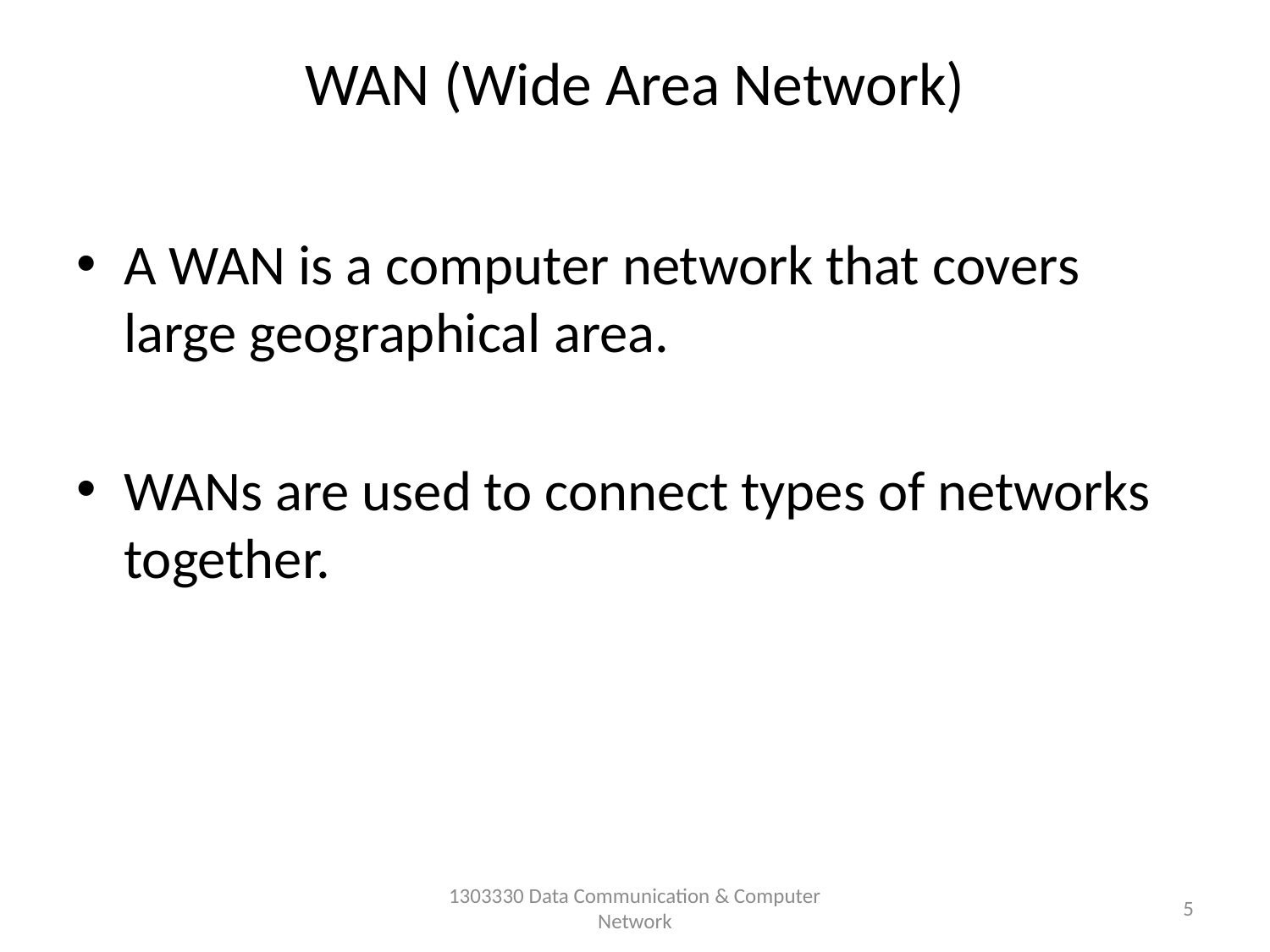

# WAN (Wide Area Network)
A WAN is a computer network that covers large geographical area.

WANs are used to connect types of networks together.
1303330 Data Communication & Computer Network
5